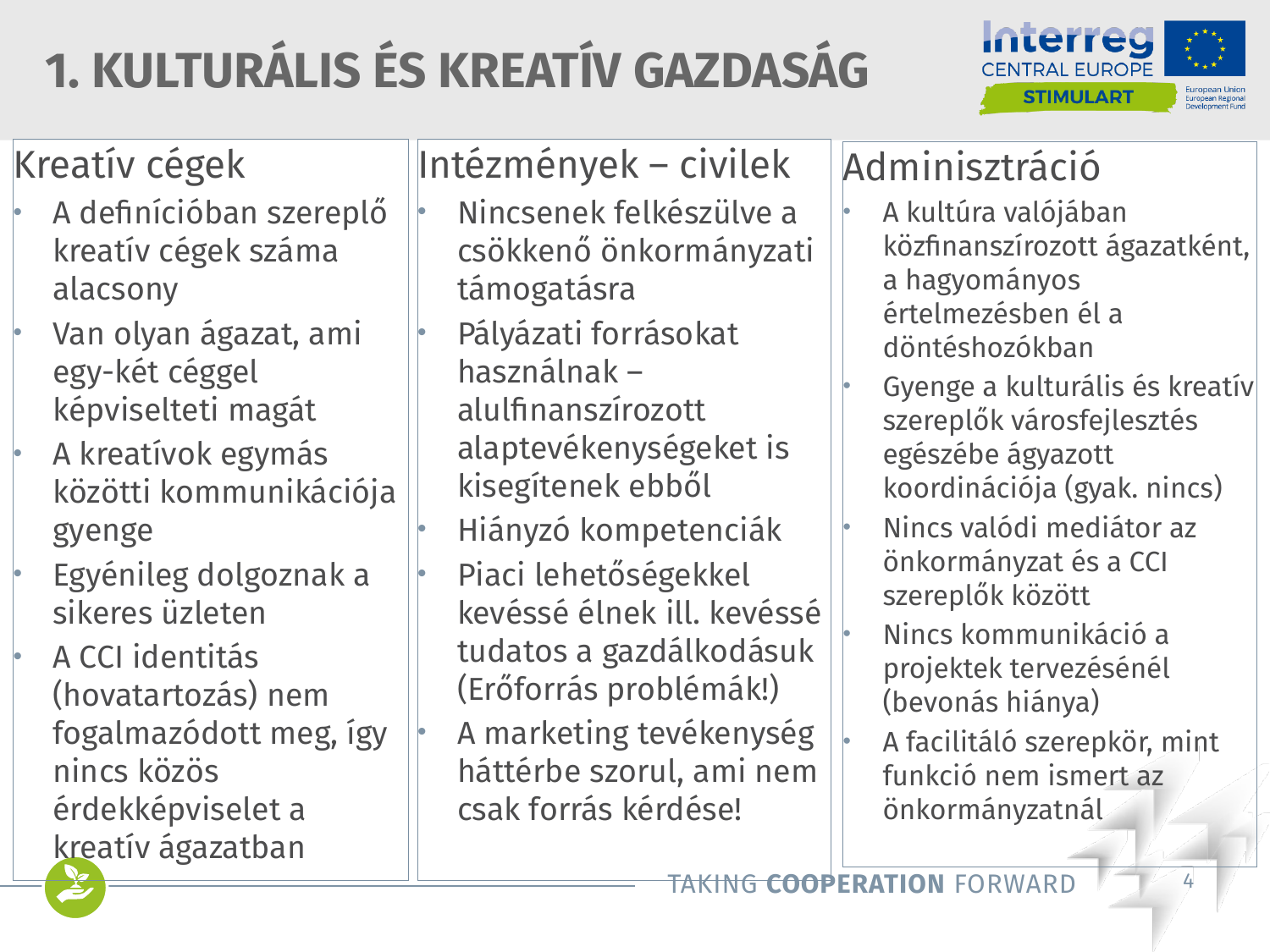

# 1. Kulturális és kreatív gazdaság
Kreatív cégek
A definícióban szereplő kreatív cégek száma alacsony
Van olyan ágazat, ami egy-két céggel képviselteti magát
A kreatívok egymás közötti kommunikációja gyenge
Egyénileg dolgoznak a sikeres üzleten
A CCI identitás (hovatartozás) nem fogalmazódott meg, így nincs közös érdekképviselet a kreatív ágazatban

Intézmények – civilek
Nincsenek felkészülve a csökkenő önkormányzati támogatásra
Pályázati forrásokat használnak – alulfinanszírozott alaptevékenységeket is kisegítenek ebből
Hiányzó kompetenciák
Piaci lehetőségekkel kevéssé élnek ill. kevéssé  tudatos a gazdálkodásuk (Erőforrás problémák!)
A marketing tevékenység háttérbe szorul, ami nem csak forrás kérdése!

Adminisztráció
A kultúra valójában közfinanszírozott ágazatként, a hagyományos értelmezésben él a döntéshozókban
Gyenge a kulturális és kreatív szereplők városfejlesztés egészébe ágyazott  koordinációja (gyak. nincs)
Nincs valódi mediátor az önkormányzat és a CCI  szereplők között
Nincs kommunikáció a projektek tervezésénél (bevonás hiánya)
A facilitáló szerepkör, mint funkció nem ismert az önkormányzatnál